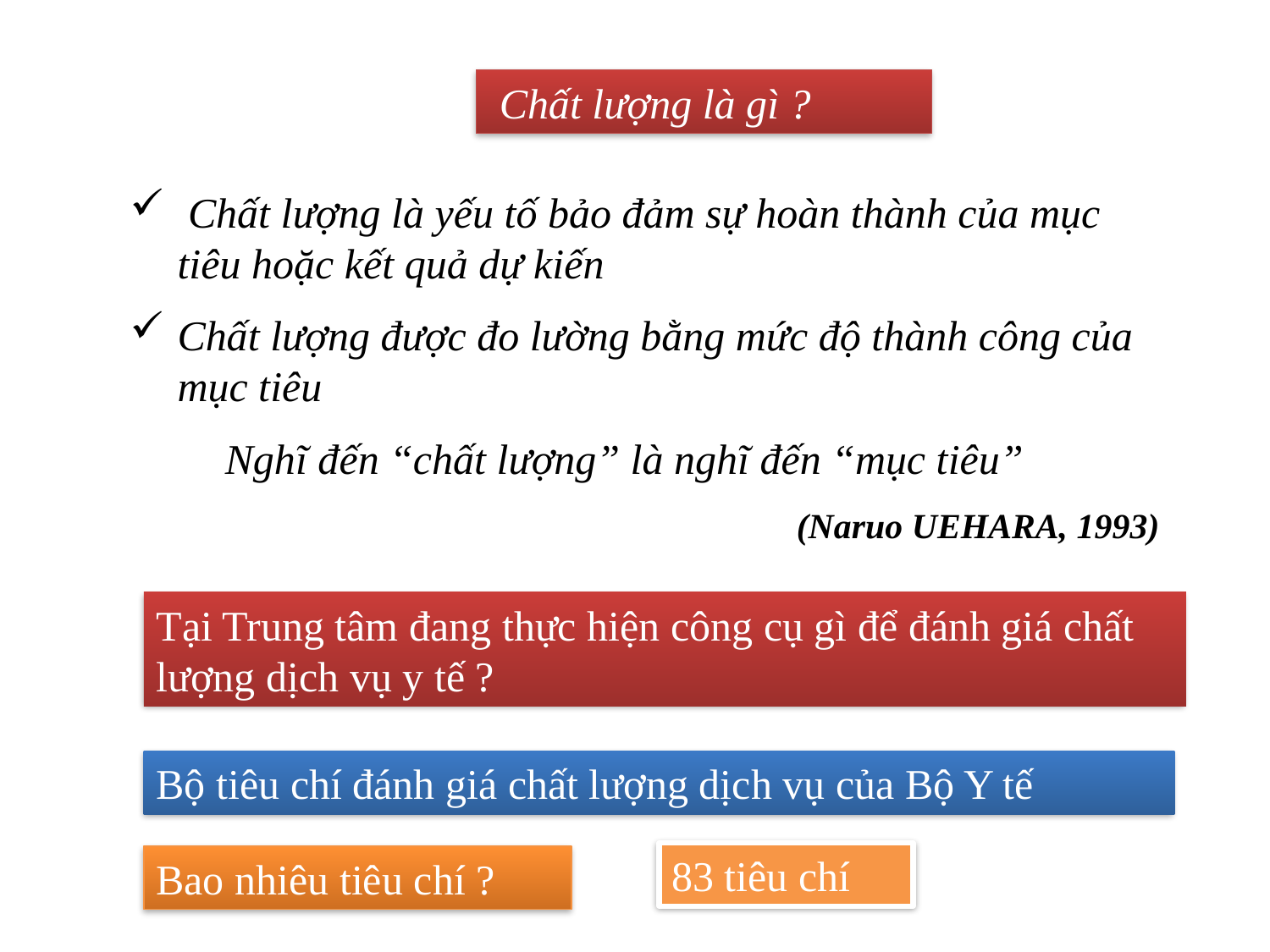

Chất lượng là gì ?
 Chất lượng là yếu tố bảo đảm sự hoàn thành của mục tiêu hoặc kết quả dự kiến
Chất lượng được đo lường bằng mức độ thành công của mục tiêu
         Nghĩ đến “chất lượng” là nghĩ đến “mục tiêu”
                                                                           (Naruo UEHARA, 1993)
Tại Trung tâm đang thực hiện công cụ gì để đánh giá chất lượng dịch vụ y tế ?
Bộ tiêu chí đánh giá chất lượng dịch vụ của Bộ Y tế
83 tiêu chí
Bao nhiêu tiêu chí ?